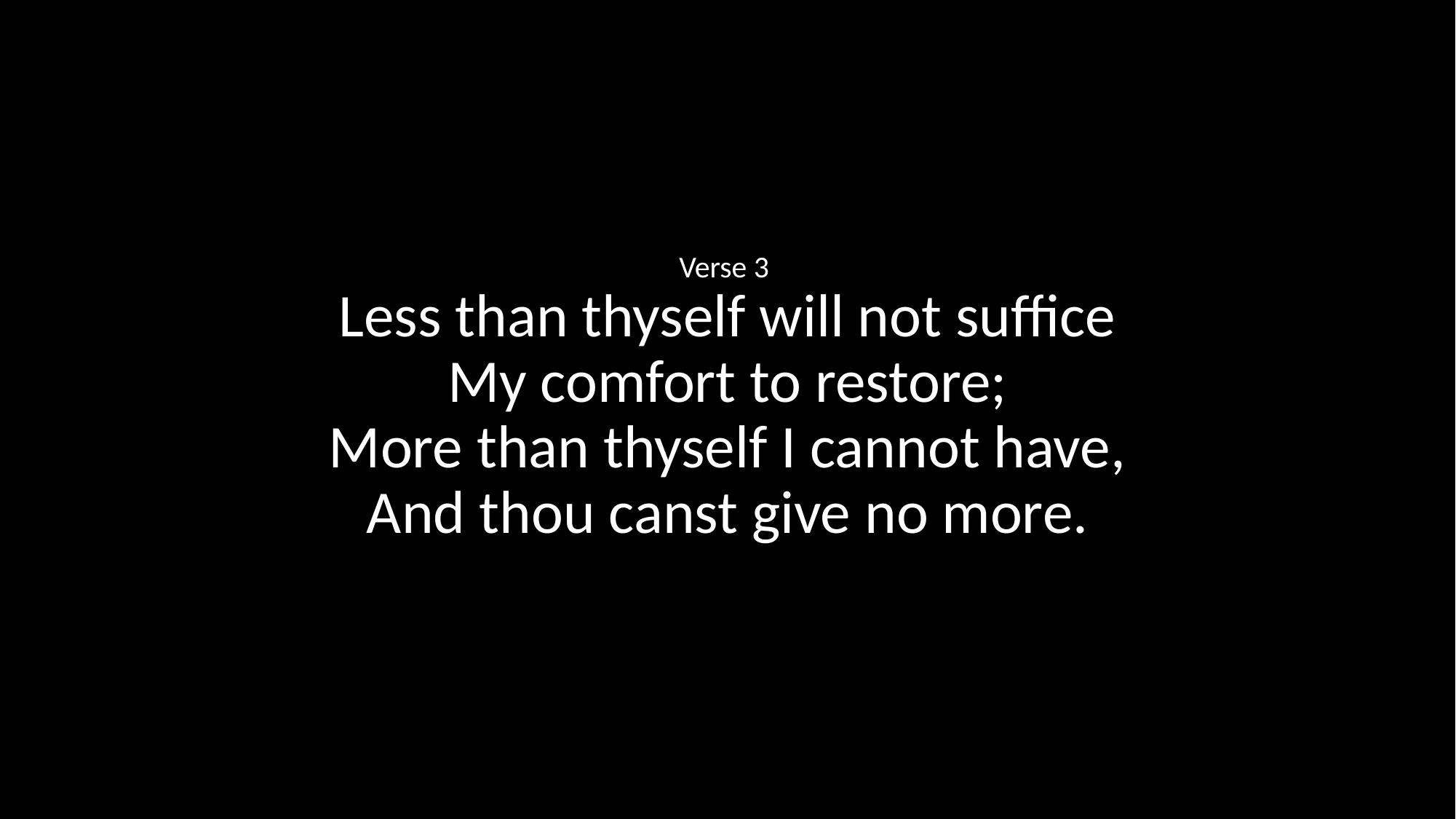

Verse 3
Less than thyself will not suffice
My comfort to restore;
More than thyself I cannot have,
And thou canst give no more.